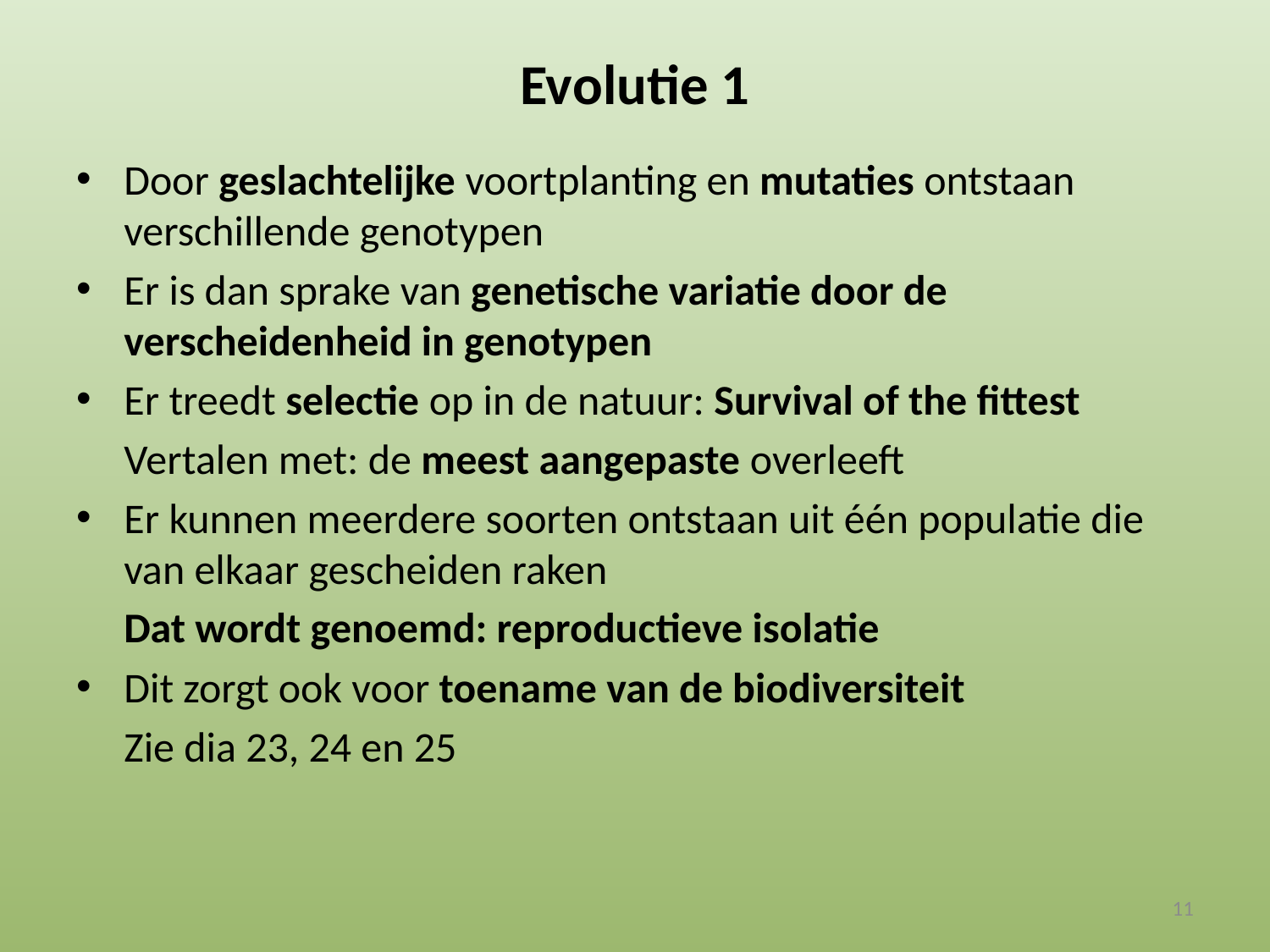

# Evolutie 1
Door geslachtelijke voortplanting en mutaties ontstaan verschillende genotypen
Er is dan sprake van genetische variatie door de verscheidenheid in genotypen
Er treedt selectie op in de natuur: Survival of the fittest
	Vertalen met: de meest aangepaste overleeft
Er kunnen meerdere soorten ontstaan uit één populatie die van elkaar gescheiden raken
	Dat wordt genoemd: reproductieve isolatie
Dit zorgt ook voor toename van de biodiversiteit
	Zie dia 23, 24 en 25

11